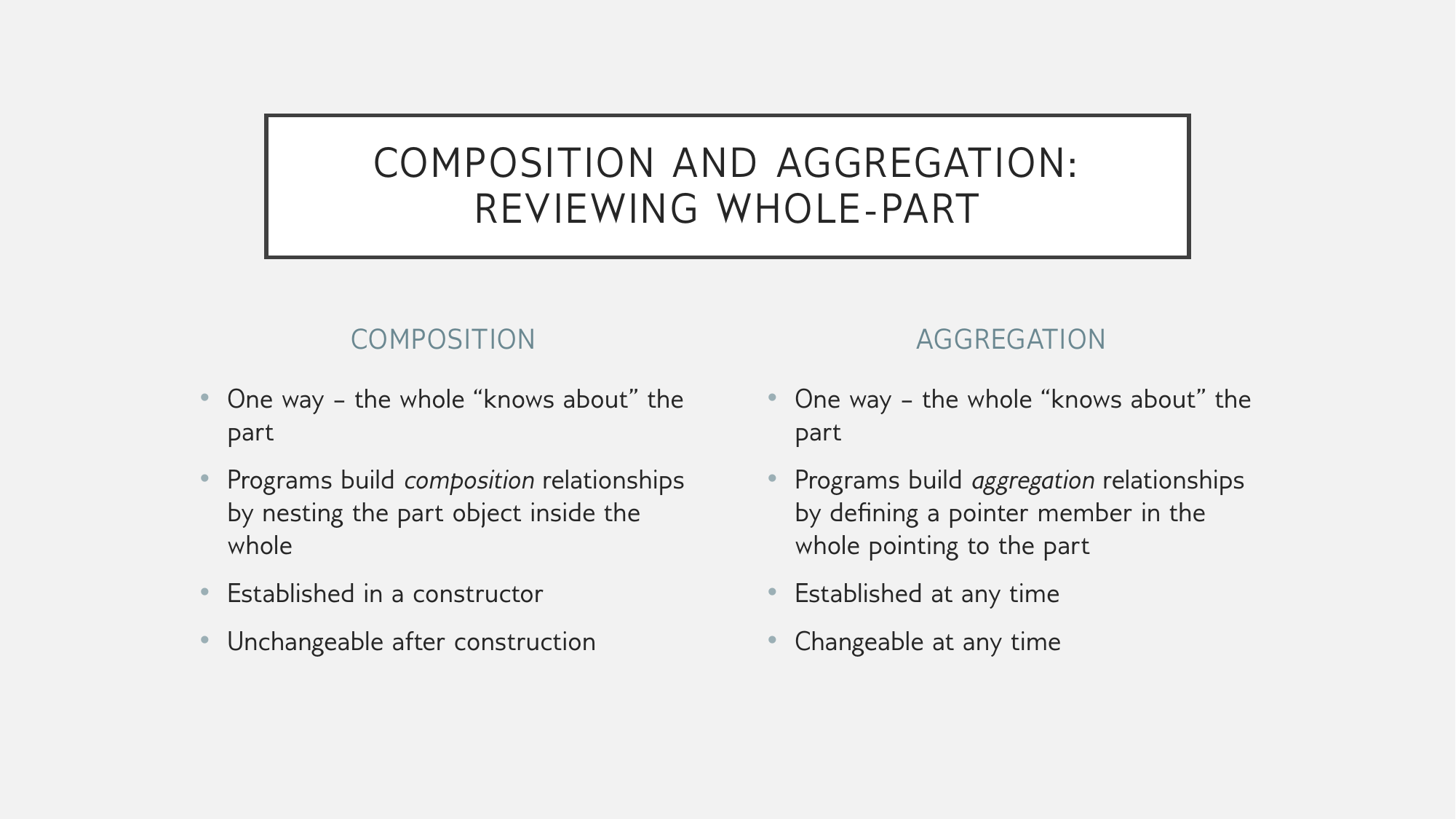

# Composition and Aggregation: Reviewing Whole-part
Composition
Aggregation
One way – the whole “knows about” the part
Programs build composition relationships by nesting the part object inside the whole
Established in a constructor
Unchangeable after construction
One way – the whole “knows about” the part
Programs build aggregation relationships by defining a pointer member in the whole pointing to the part
Established at any time
Changeable at any time